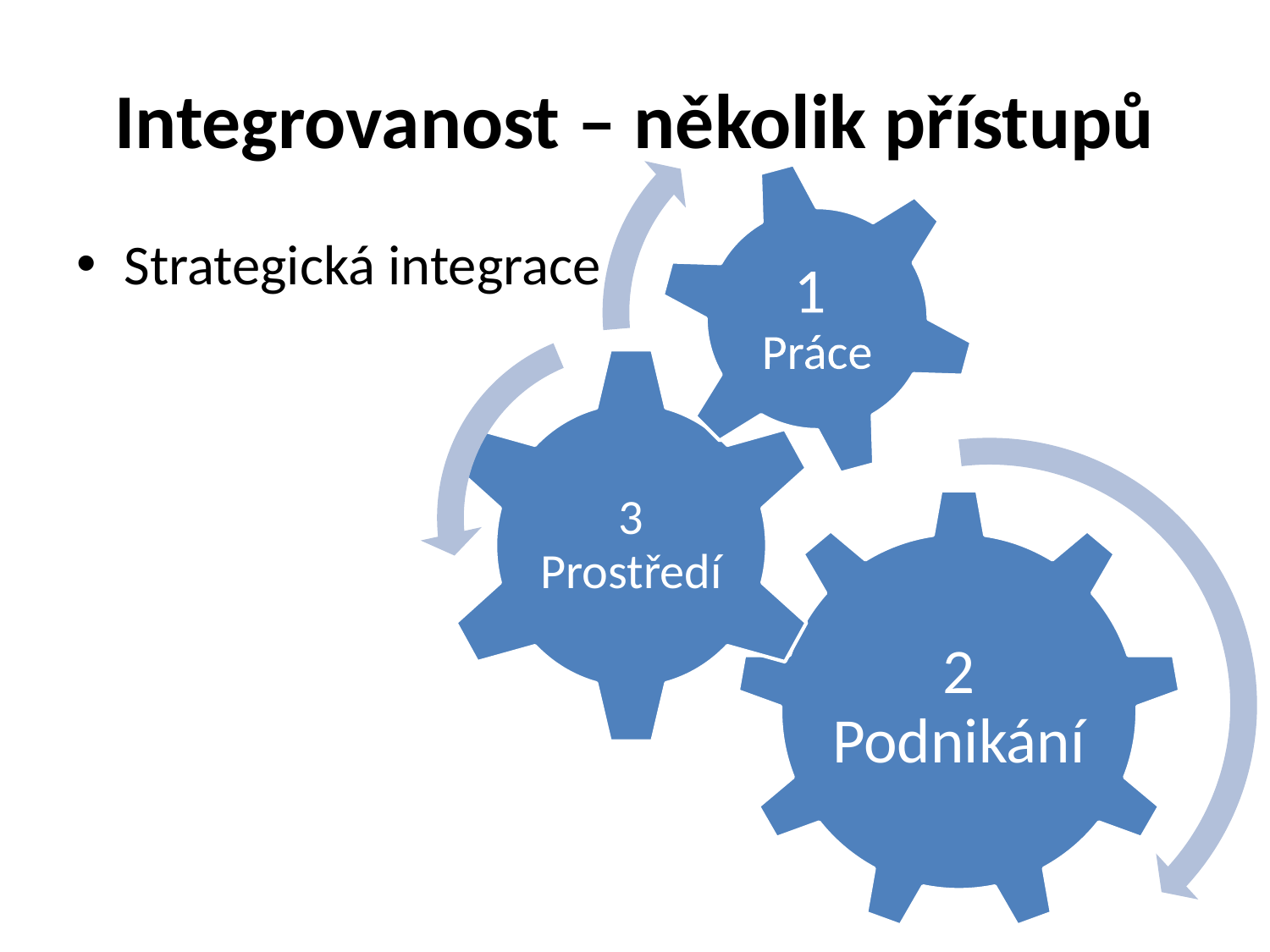

# Integrovanost – několik přístupů
2 Podnikání
3 Prostředí
1
Práce
Strategická integrace